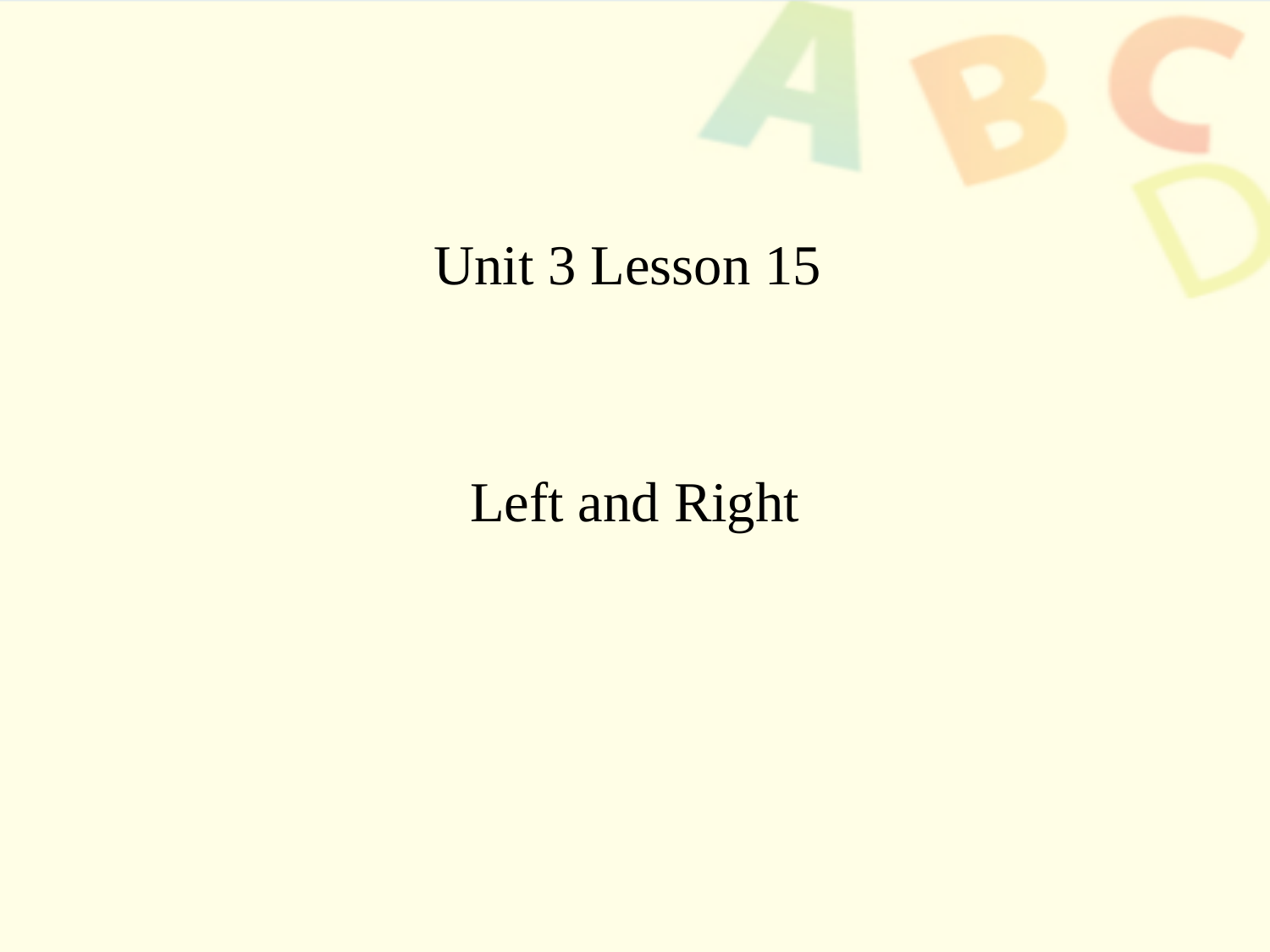

Unit 3 Lesson 15

Left and Right